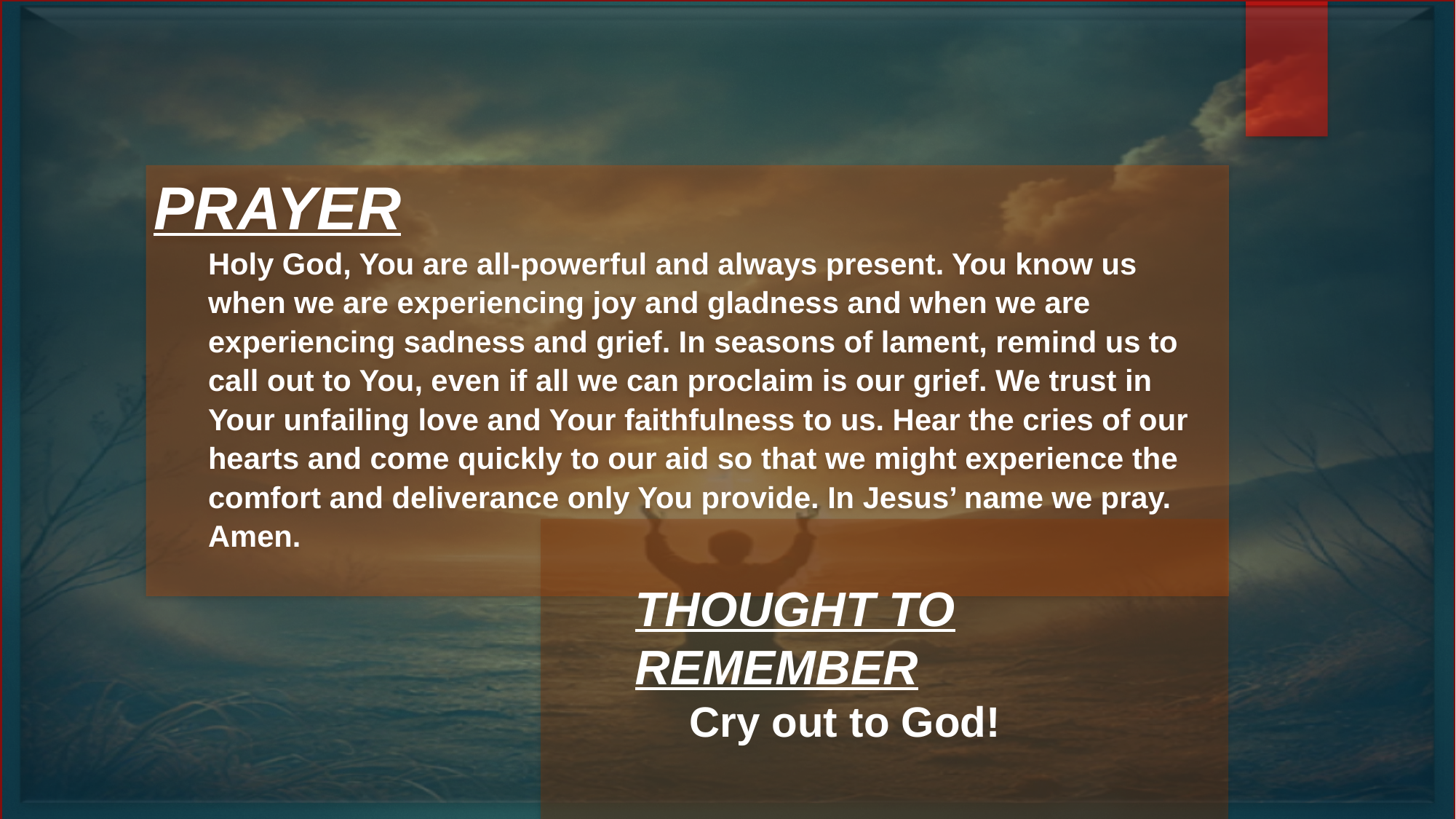

Prayer
Holy God, You are all-powerful and always present. You know us when we are experiencing joy and gladness and when we are experiencing sadness and grief. In seasons of lament, remind us to call out to You, even if all we can proclaim is our grief. We trust in Your unfailing love and Your faithfulness to us. Hear the cries of our hearts and come quickly to our aid so that we might experience the comfort and deliverance only You provide. In Jesus’ name we pray. Amen.

Thought to Remember
Cry out to God!